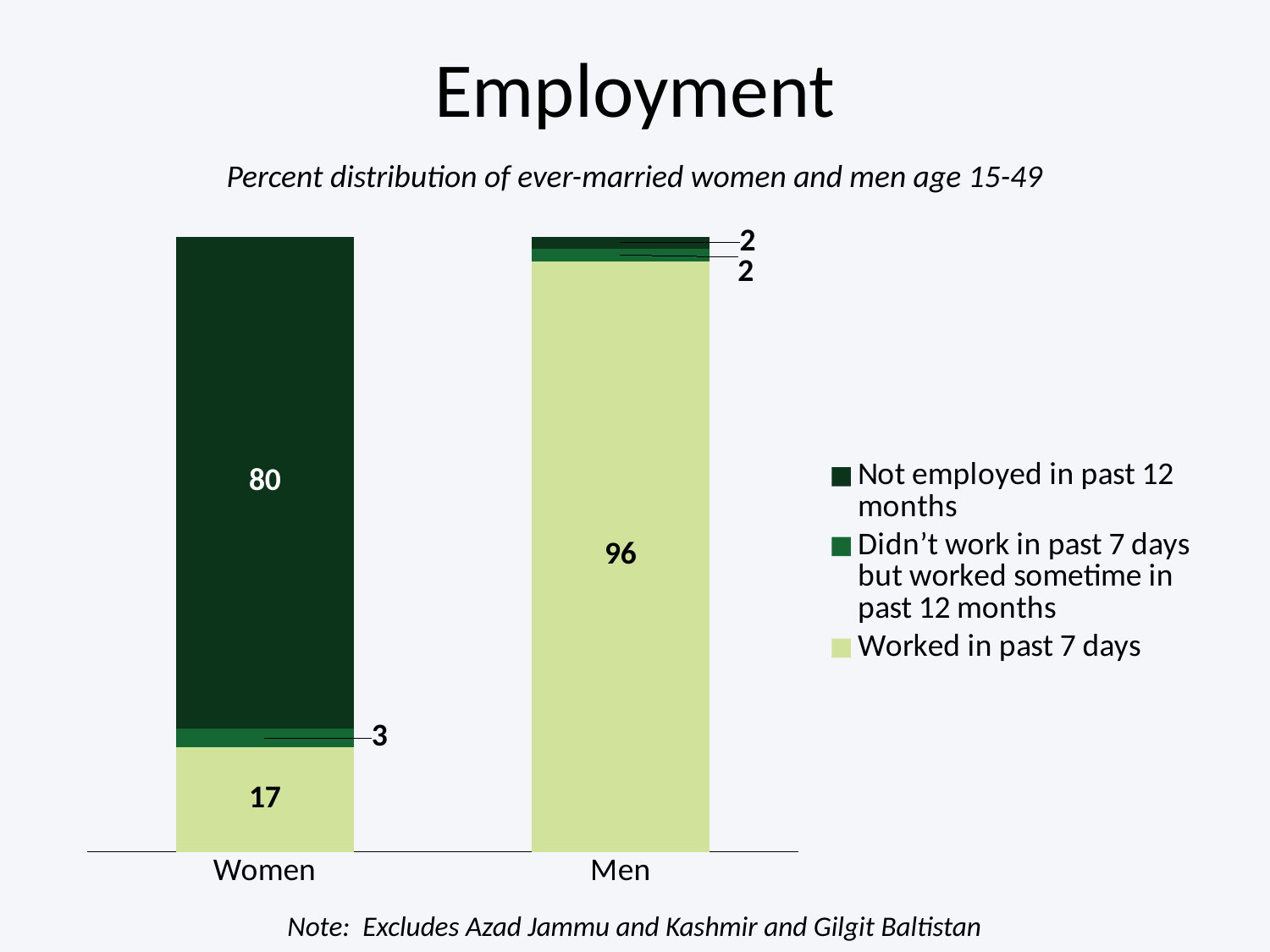

# Employment
Percent distribution of ever-married women and men age 15-49

### Chart

| Category | Worked in past 7 days | Didn’t work in past 7 days but worked sometime in past 12 months | Not employed in past 12 months |
|---|---|---|---|
| Women | 17.0 | 3.0 | 80.0 |
| Men | 96.0 | 2.0 | 2.0 |
Note:  Excludes Azad Jammu and Kashmir and Gilgit Baltistan